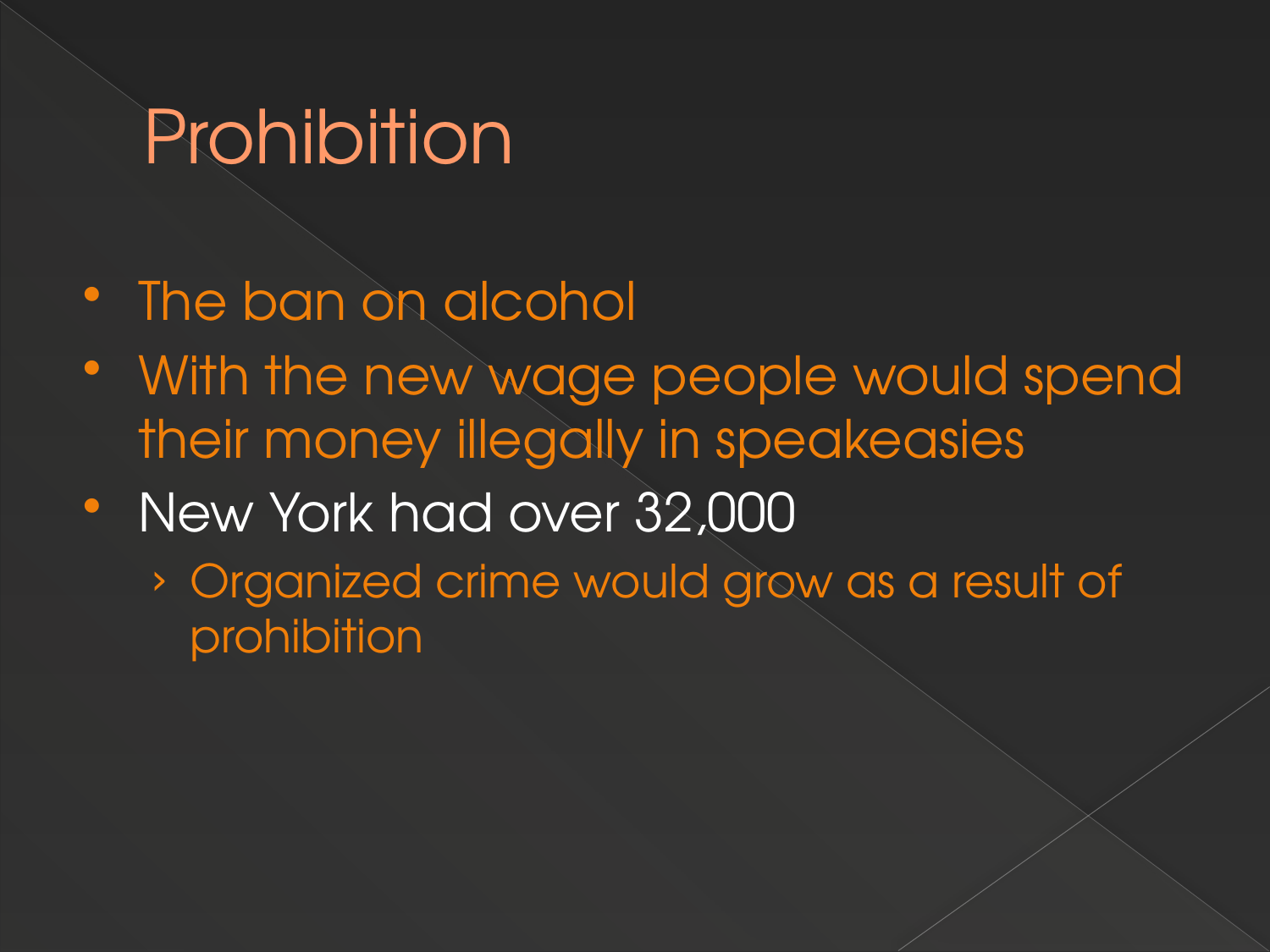

# Prohibition
The ban on alcohol
With the new wage people would spend their money illegally in speakeasies
New York had over 32,000
Organized crime would grow as a result of prohibition